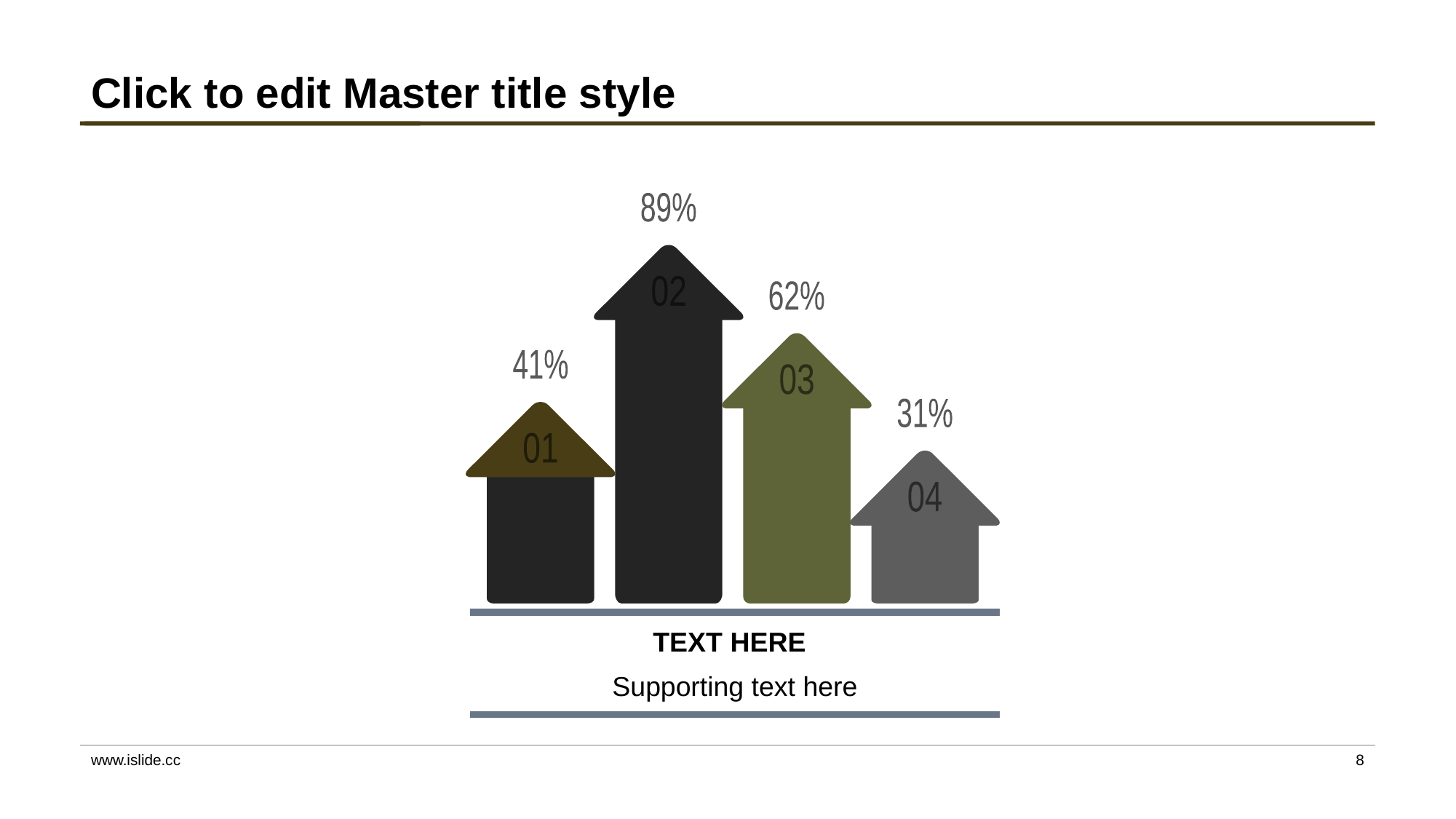

# Click to edit Master title style

89%

02

62%

41%
03
31%

01

04

TEXT HERE
Supporting text here
www.islide.cc
8